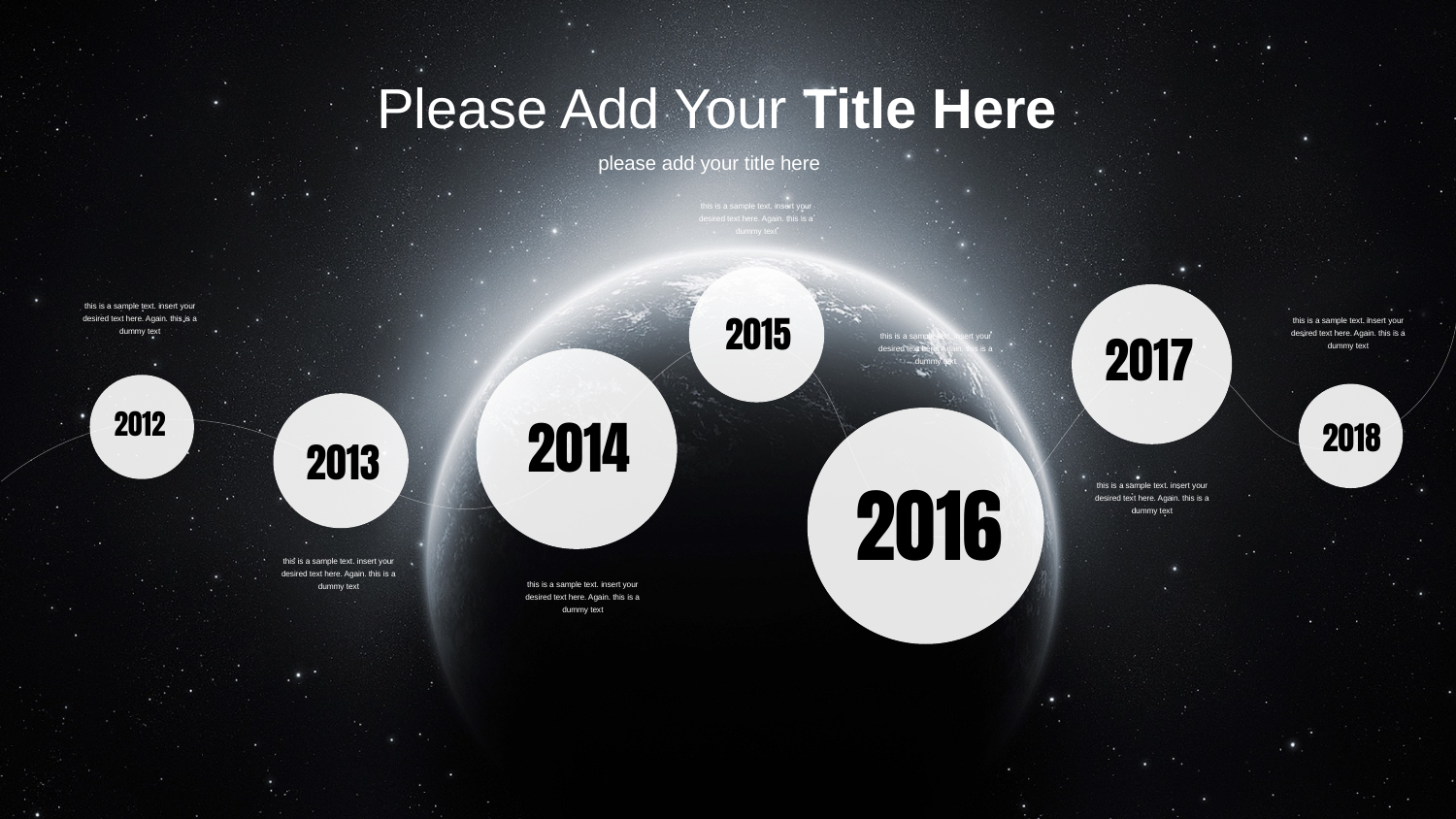

Please Add Your Title Here
please add your title here
this is a sample text. insert your desired text here. Again. this is a dummy text

2015

2017
this is a sample text. insert your desired text here. Again. this is a dummy text
this is a sample text. insert your desired text here. Again. this is a dummy text

this is a sample text. insert your desired text here. Again. this is a dummy text

2014

2012

2018

2013

2016
this is a sample text. insert your desired text here. Again. this is a dummy text
this is a sample text. insert your desired text here. Again. this is a dummy text
this is a sample text. insert your desired text here. Again. this is a dummy text